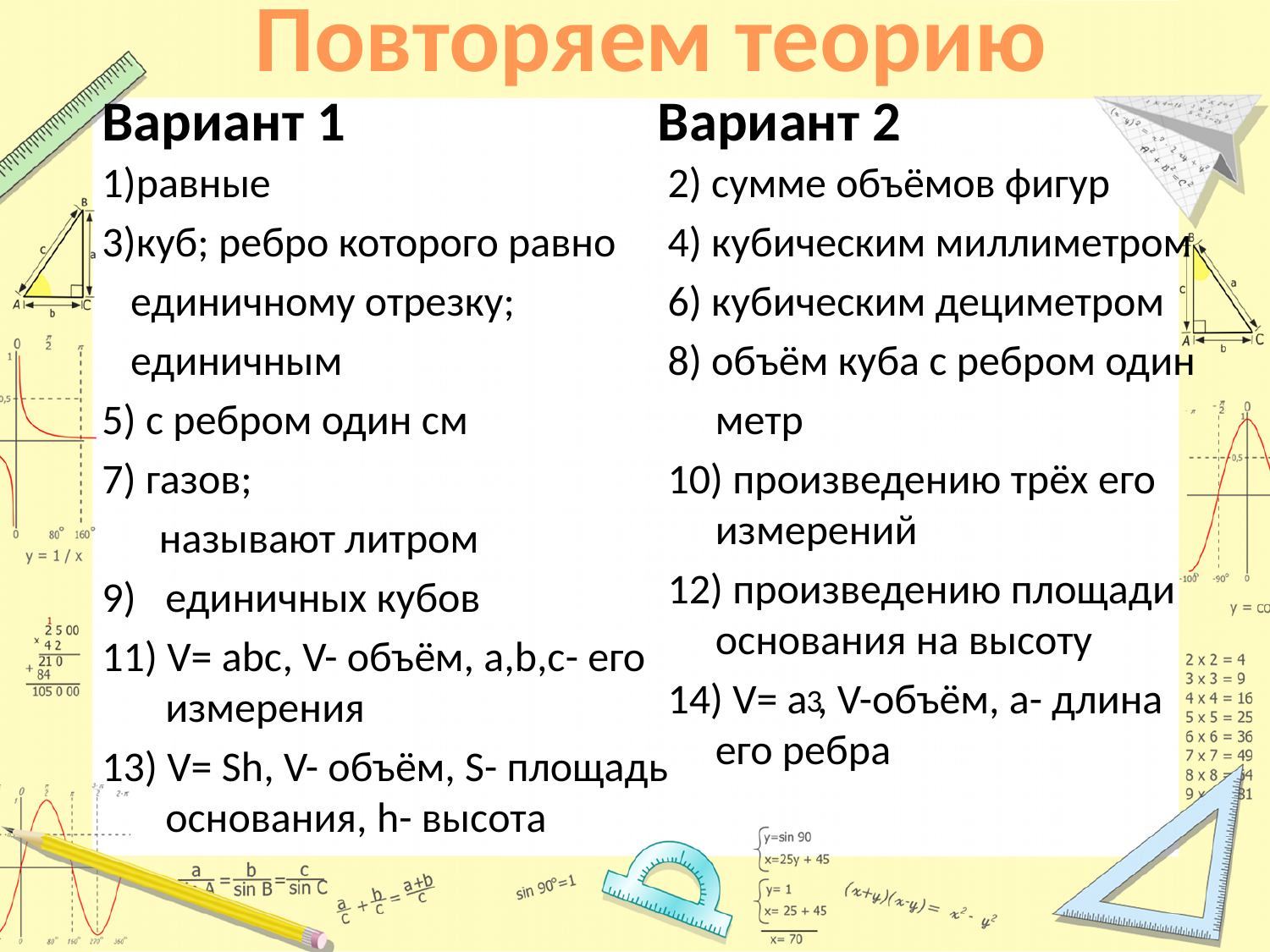

#
Повторяем теорию
Вариант 1
Вариант 2
1)равные
3)куб; ребро которого равно
   единичному отрезку;
   единичным
5) с ребром один см
7) газов;
      называют литром
единичных кубов
11) V= abc, V- объём, а,b,c- его измерения
13) V= Sh, V- объём, S- площадь основания, h- высота
2) сумме объёмов фигур
4) кубическим миллиметром
6) кубическим дециметром
8) объём куба с ребром один
     метр
10) произведению трёх его измерений
12) произведению площади  основания на высоту
14) V= a , V-объём, а- длина  его ребра
3